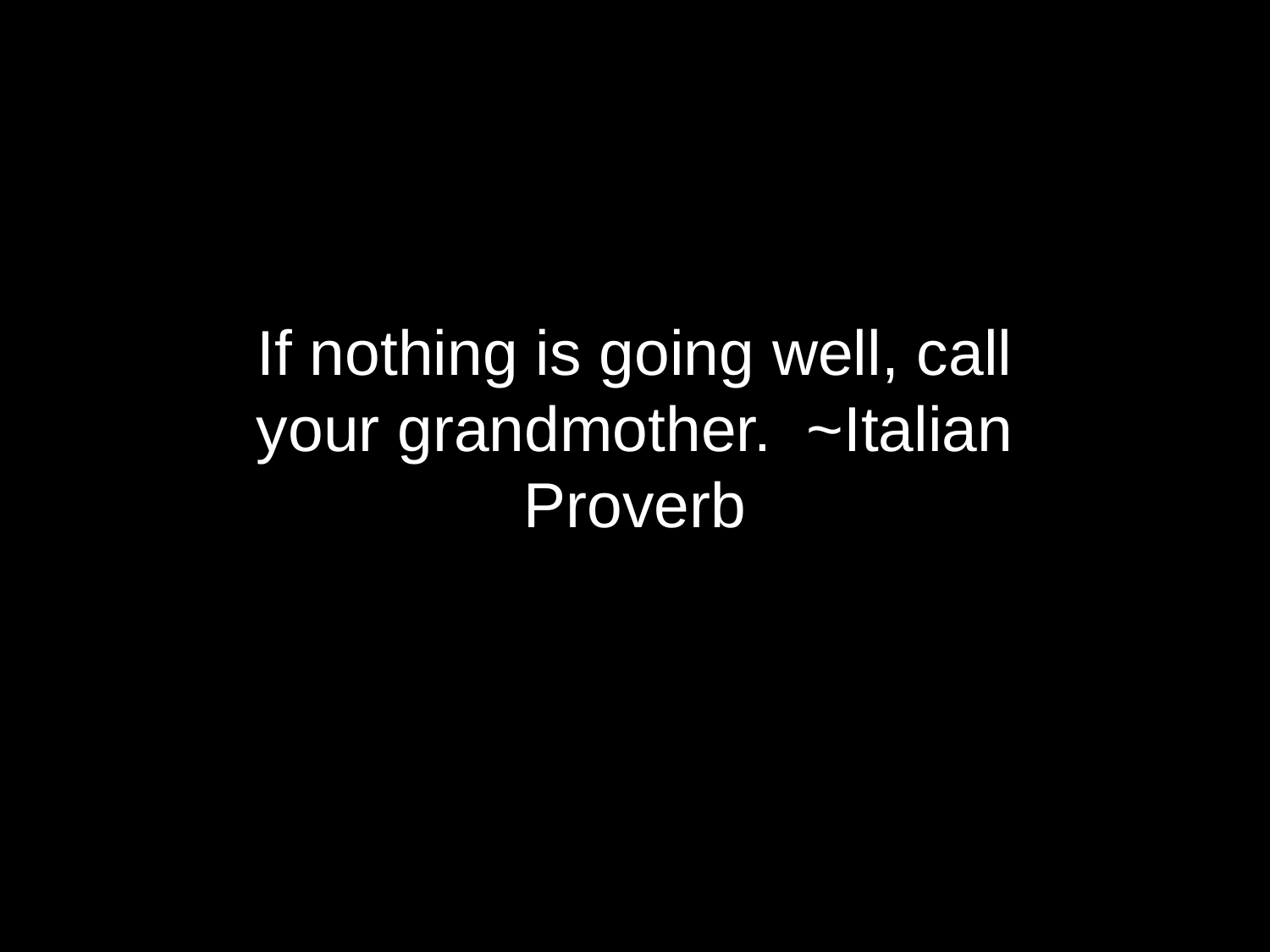

If nothing is going well, call your grandmother.  ~Italian Proverb